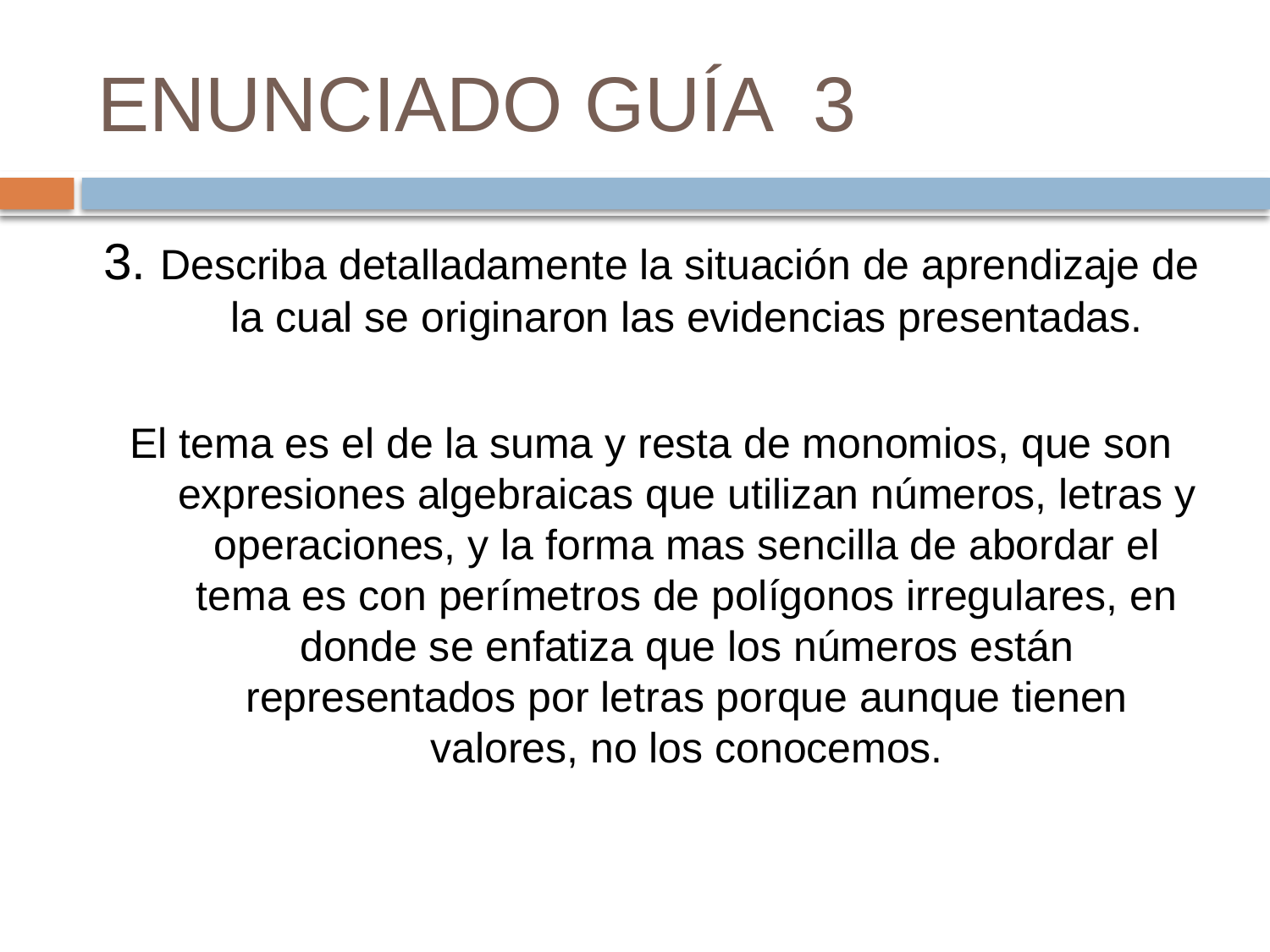

# ENUNCIADO GUÍA  3
3. Describa detalladamente la situación de aprendizaje de la cual se originaron las evidencias presentadas.

El tema es el de la suma y resta de monomios, que son expresiones algebraicas que utilizan números, letras y operaciones, y la forma mas sencilla de abordar el tema es con perímetros de polígonos irregulares, en donde se enfatiza que los números están representados por letras porque aunque tienen valores, no los conocemos.